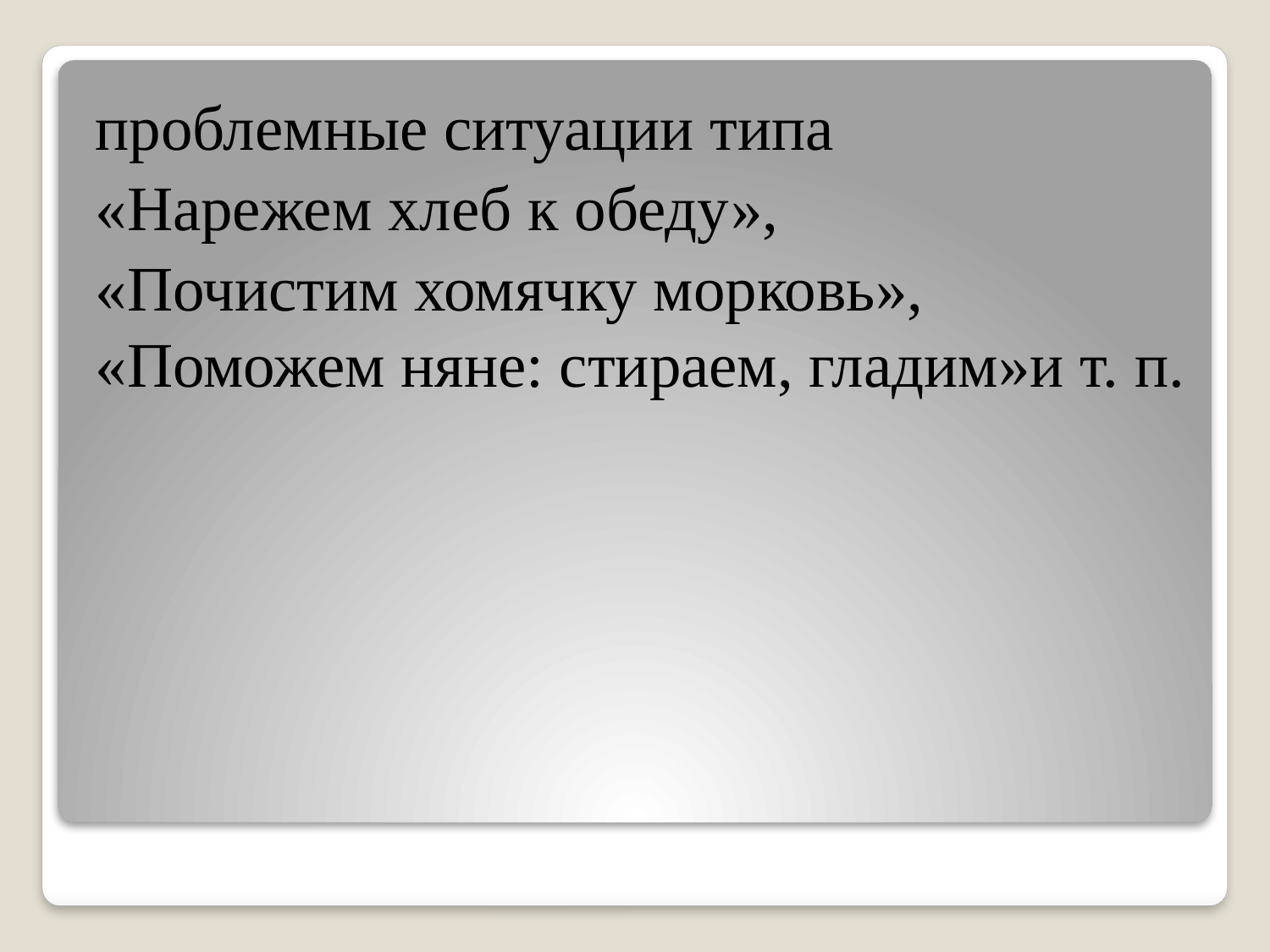

проблемные ситуации типа
«Нарежем хлеб к обеду»,
«Почистим хомячку морковь», «Поможем няне: стираем, гладим»и т. п.